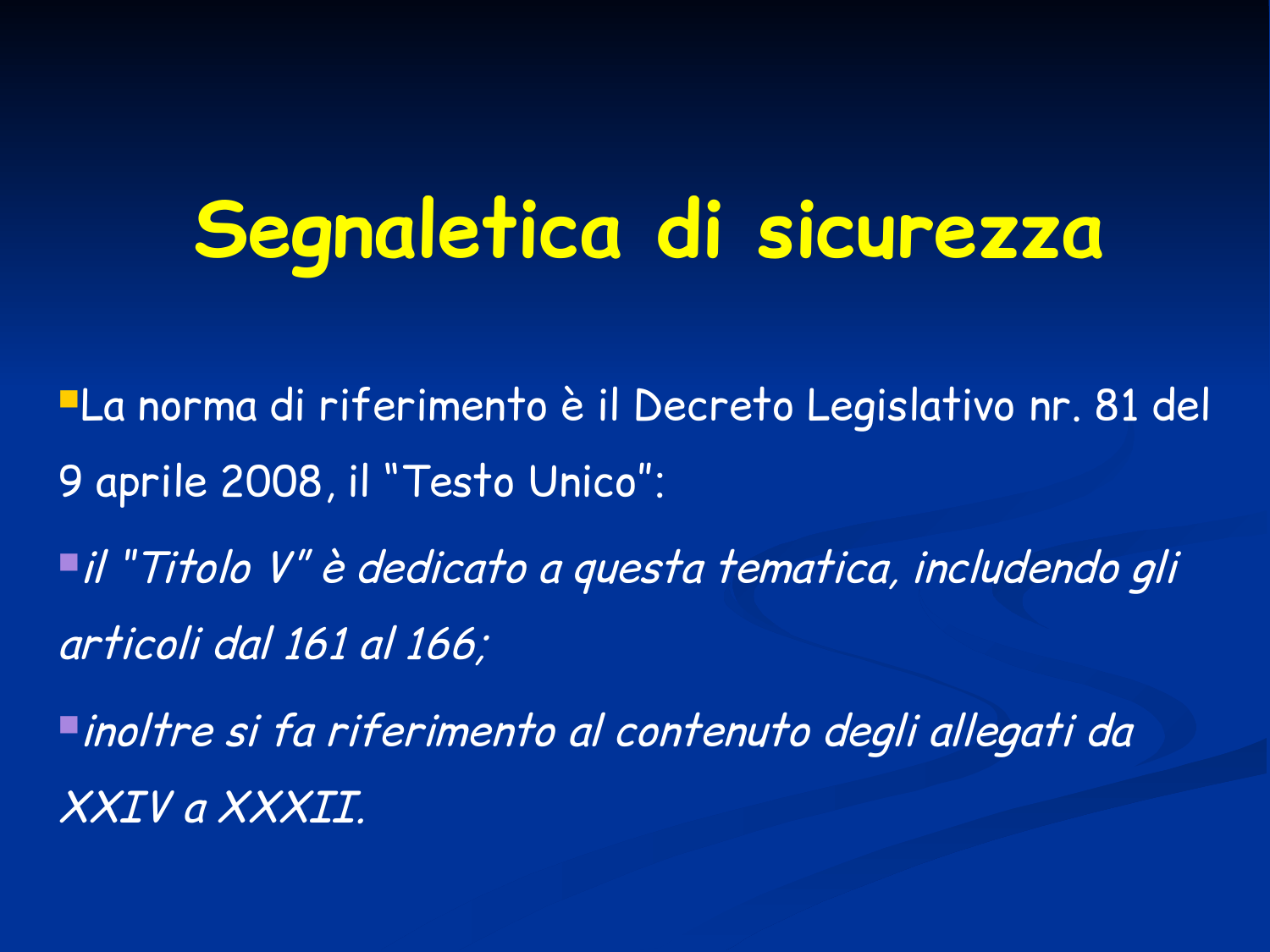

Segnaletica di sicurezza
La norma di riferimento è il Decreto Legislativo nr. 81 del 9 aprile 2008, il “Testo Unico”:
il “Titolo V” è dedicato a questa tematica, includendo gli articoli dal 161 al 166;
inoltre si fa riferimento al contenuto degli allegati da XXIV a XXXII.